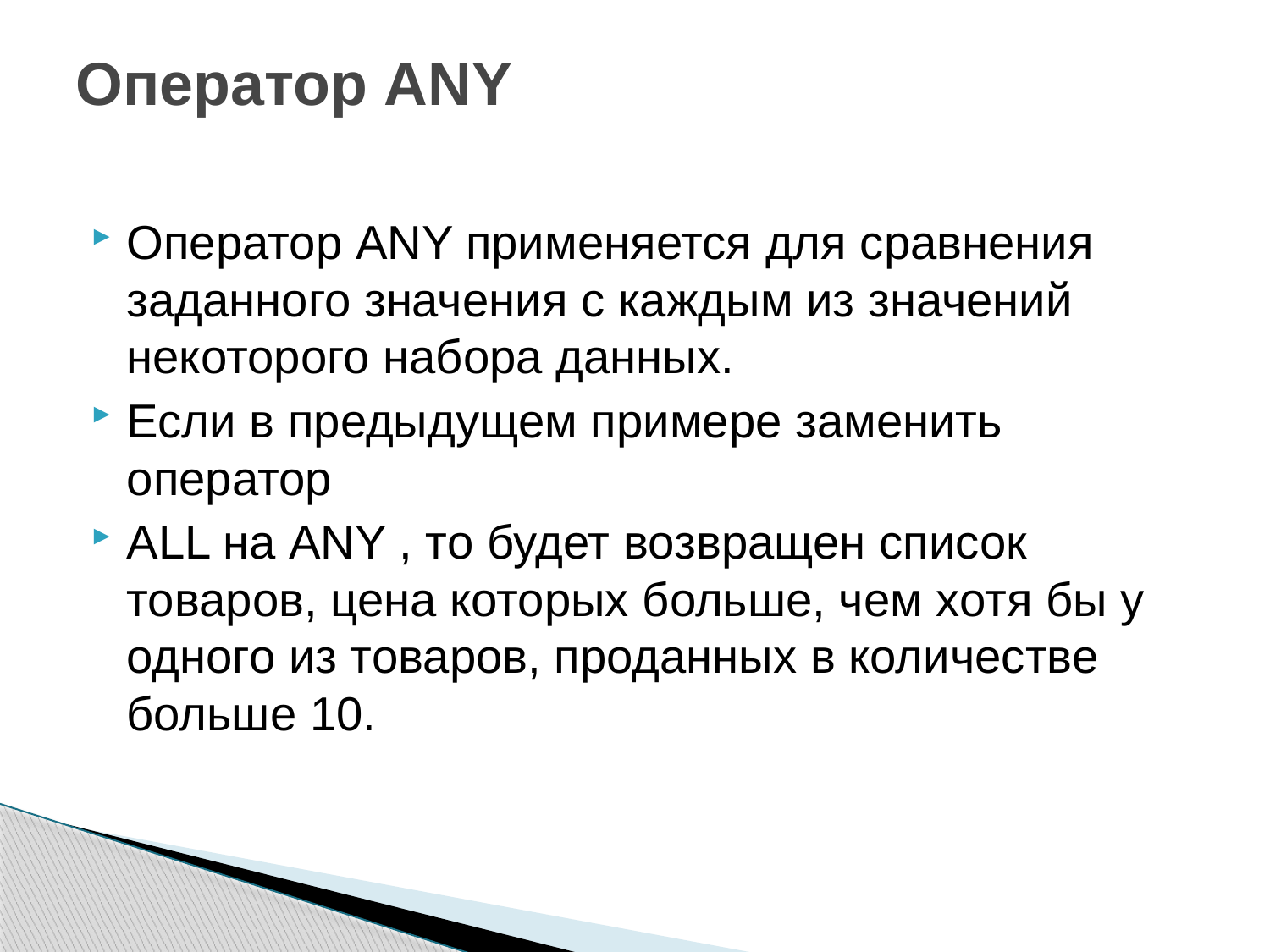

# Оператор ANY
Оператор ANY применяется для сравнения заданного значения с каждым из значений некоторого набора данных.
Если в предыдущем примере заменить оператор
ALL на ANY , то будет возвращен список товаров, цена которых больше, чем хотя бы у одного из товаров, проданных в количестве больше 10.